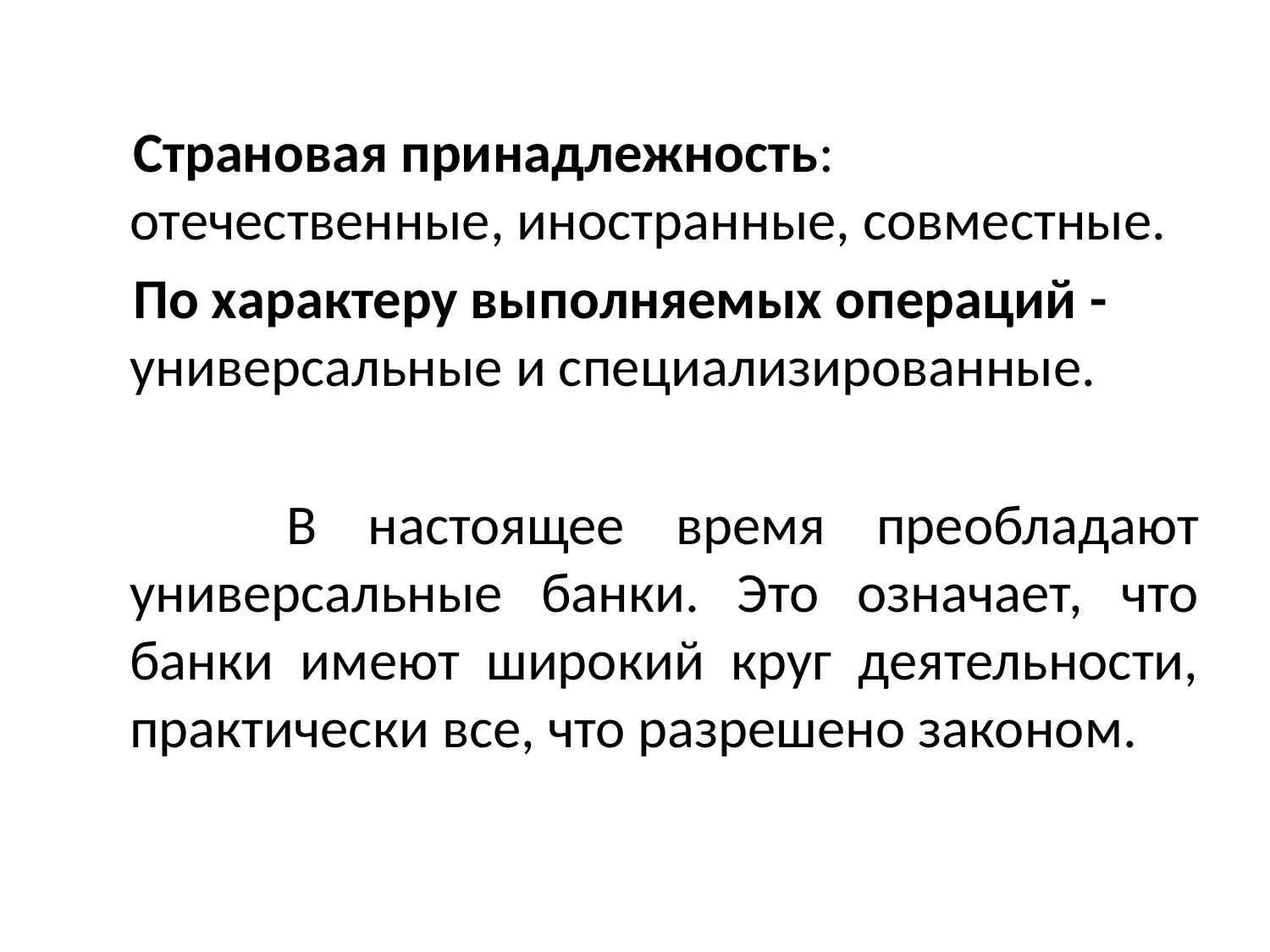

#
    Страновая принадлежность: отечественные, иностранные, совместные.
    По характеру выполняемых операций - универсальные и специализированные.

    В настоящее время преобладают универсальные банки. Это означает, что банки имеют широкий круг деятельности, практически все, что разрешено законом.